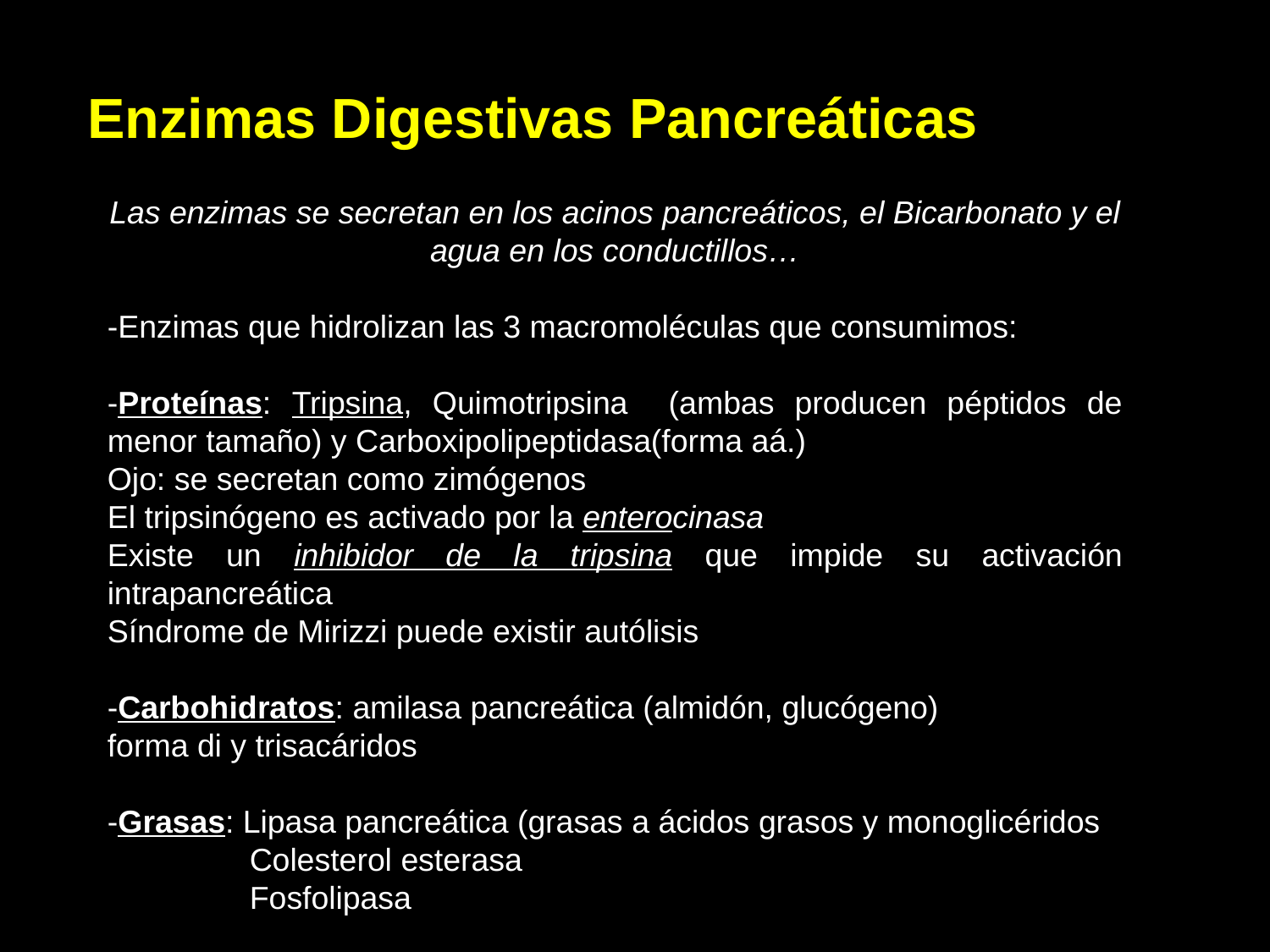

Enzimas Digestivas Pancreáticas
Las enzimas se secretan en los acinos pancreáticos, el Bicarbonato y el agua en los conductillos…

-Enzimas que hidrolizan las 3 macromoléculas que consumimos:

-Proteínas: Tripsina, Quimotripsina  (ambas producen péptidos de menor tamaño) y Carboxipolipeptidasa(forma aá.)
Ojo: se secretan como zimógenos
El tripsinógeno es activado por la enterocinasa
Existe un inhibidor de la tripsina que impide su activación intrapancreática
Síndrome de Mirizzi puede existir autólisis

-Carbohidratos: amilasa pancreática (almidón, glucógeno)
forma di y trisacáridos

-Grasas: Lipasa pancreática (grasas a ácidos grasos y monoglicéridos
                Colesterol esterasa
                Fosfolipasa